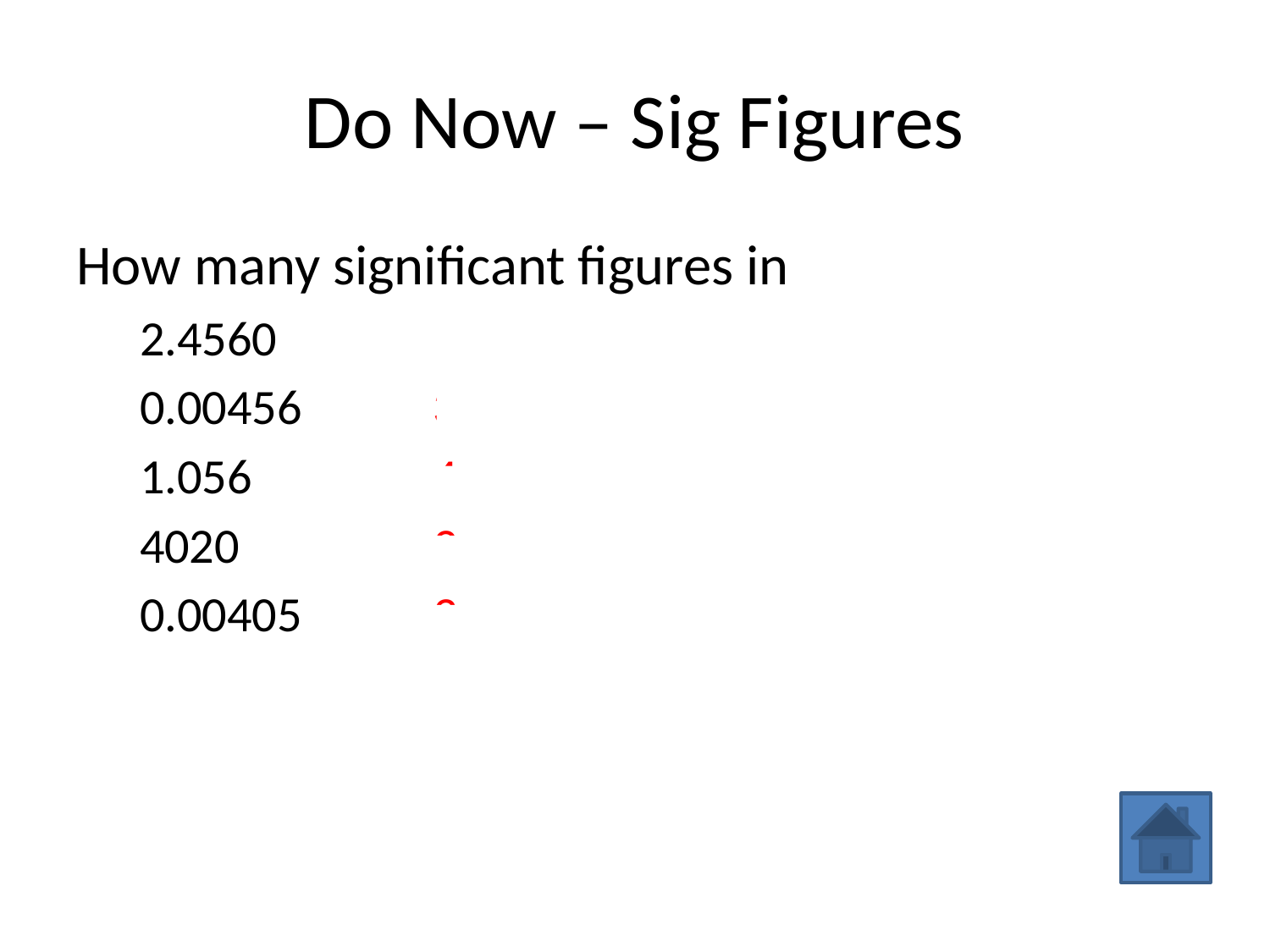

# Do Now – Sig Figures
How many significant figures in
2.4560		5
0.00456         	3
1.056		4
4020		3
0.00405		3